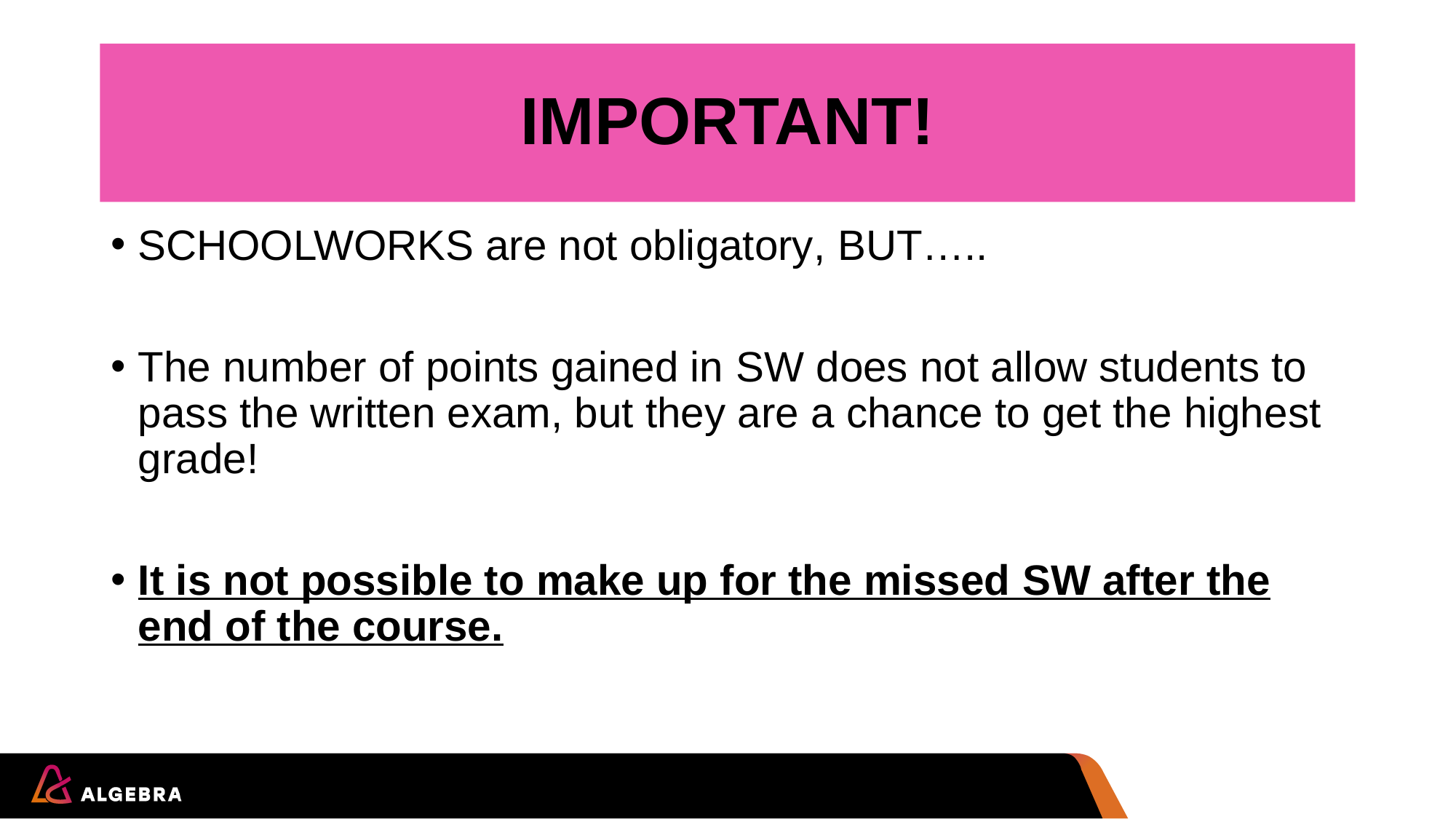

# IMPORTANT!
SCHOOLWORKS are not obligatory, BUT…..
 ​
The number of points gained in SW does not allow students to pass the written exam, but they are a chance to get the highest grade!

It is not possible to make up for the missed SW after the end of the course.